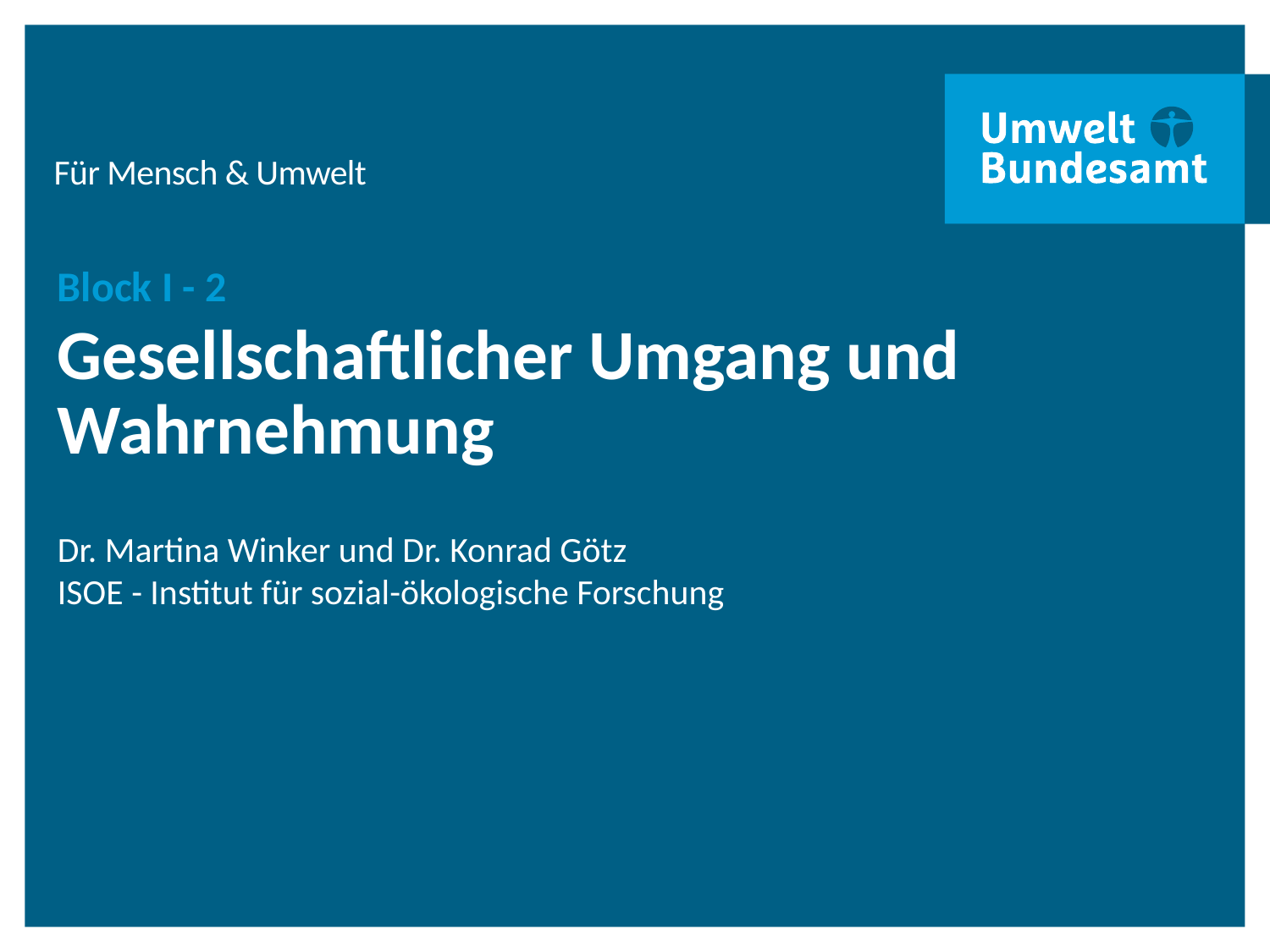

# Block I - 2
Gesellschaftlicher Umgang und Wahrnehmung
Dr. Martina Winker und Dr. Konrad Götz
ISOE - Institut für sozial-ökologische Forschung